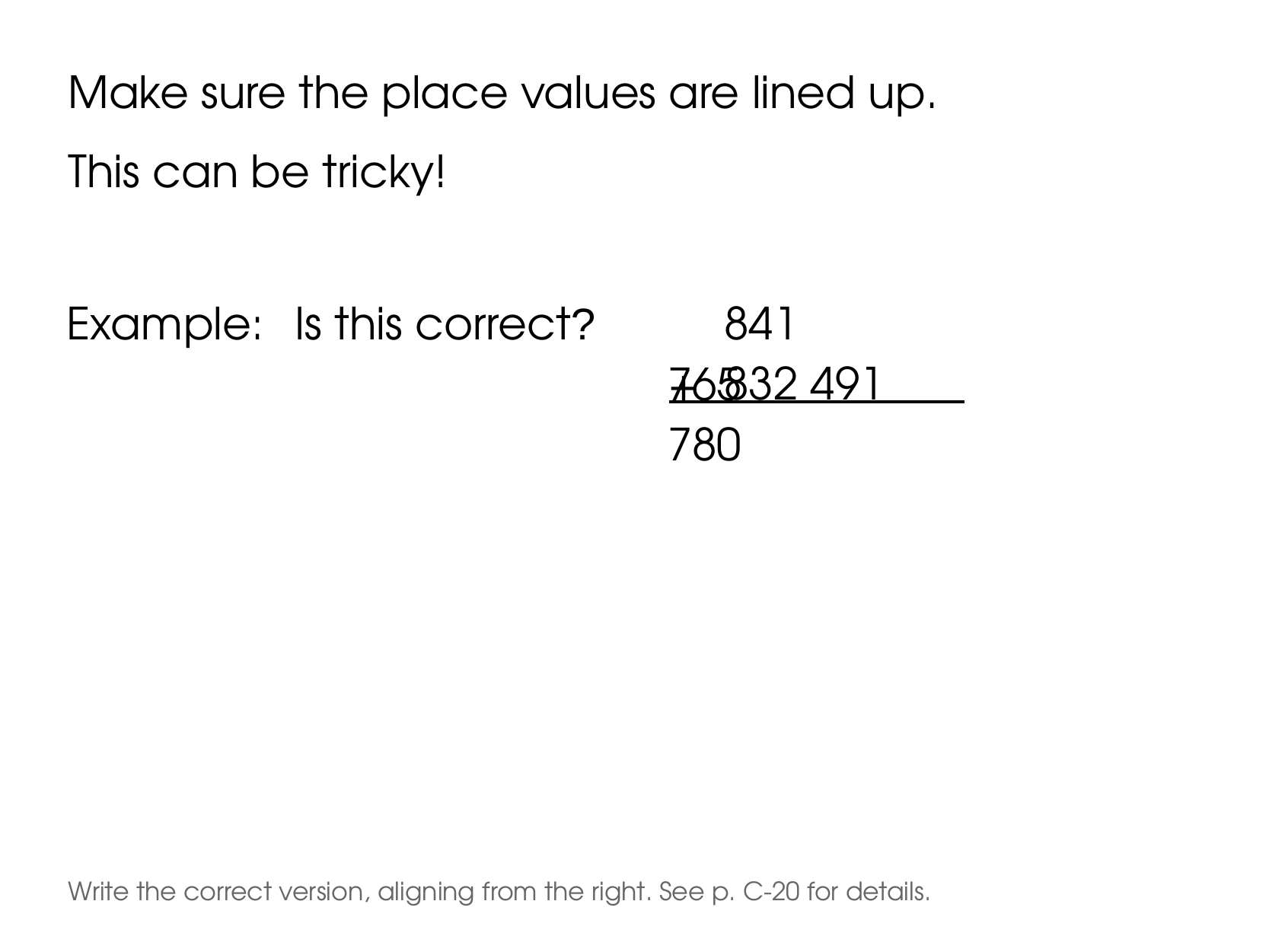

Make sure the place values are lined up.
This can be tricky!
Example:	Is this correct?
+  841 765
+  832 491 780
Write the correct version, aligning from the right. See p. C-20 for details.